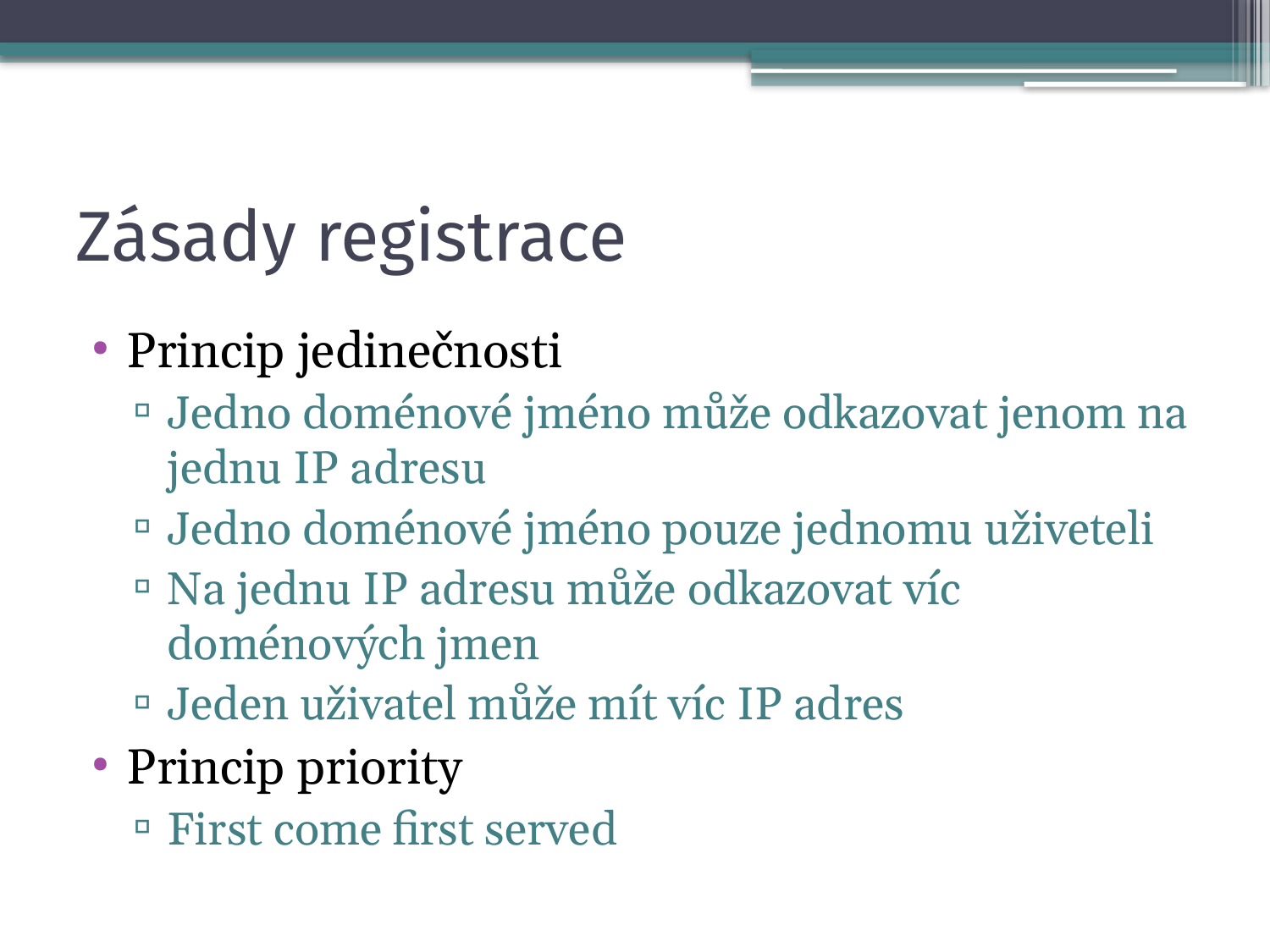

# Zásady registrace
Princip jedinečnosti
Jedno doménové jméno může odkazovat jenom na jednu IP adresu
Jedno doménové jméno pouze jednomu uživeteli
Na jednu IP adresu může odkazovat víc doménových jmen
Jeden uživatel může mít víc IP adres
Princip priority
First come first served